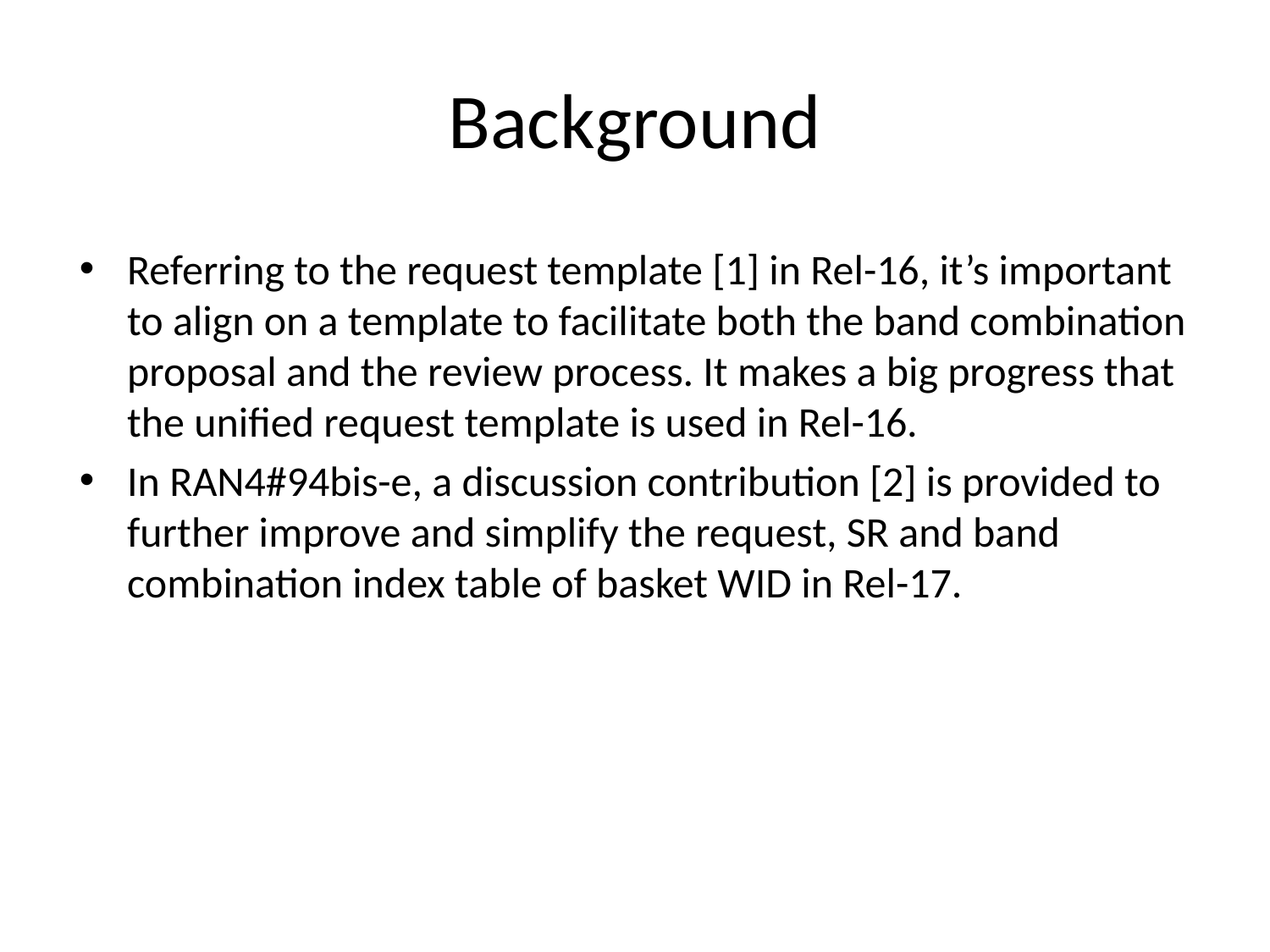

# Background
Referring to the request template [1] in Rel-16, it’s important to align on a template to facilitate both the band combination proposal and the review process. It makes a big progress that the unified request template is used in Rel-16.
In RAN4#94bis-e, a discussion contribution [2] is provided to further improve and simplify the request, SR and band combination index table of basket WID in Rel-17.